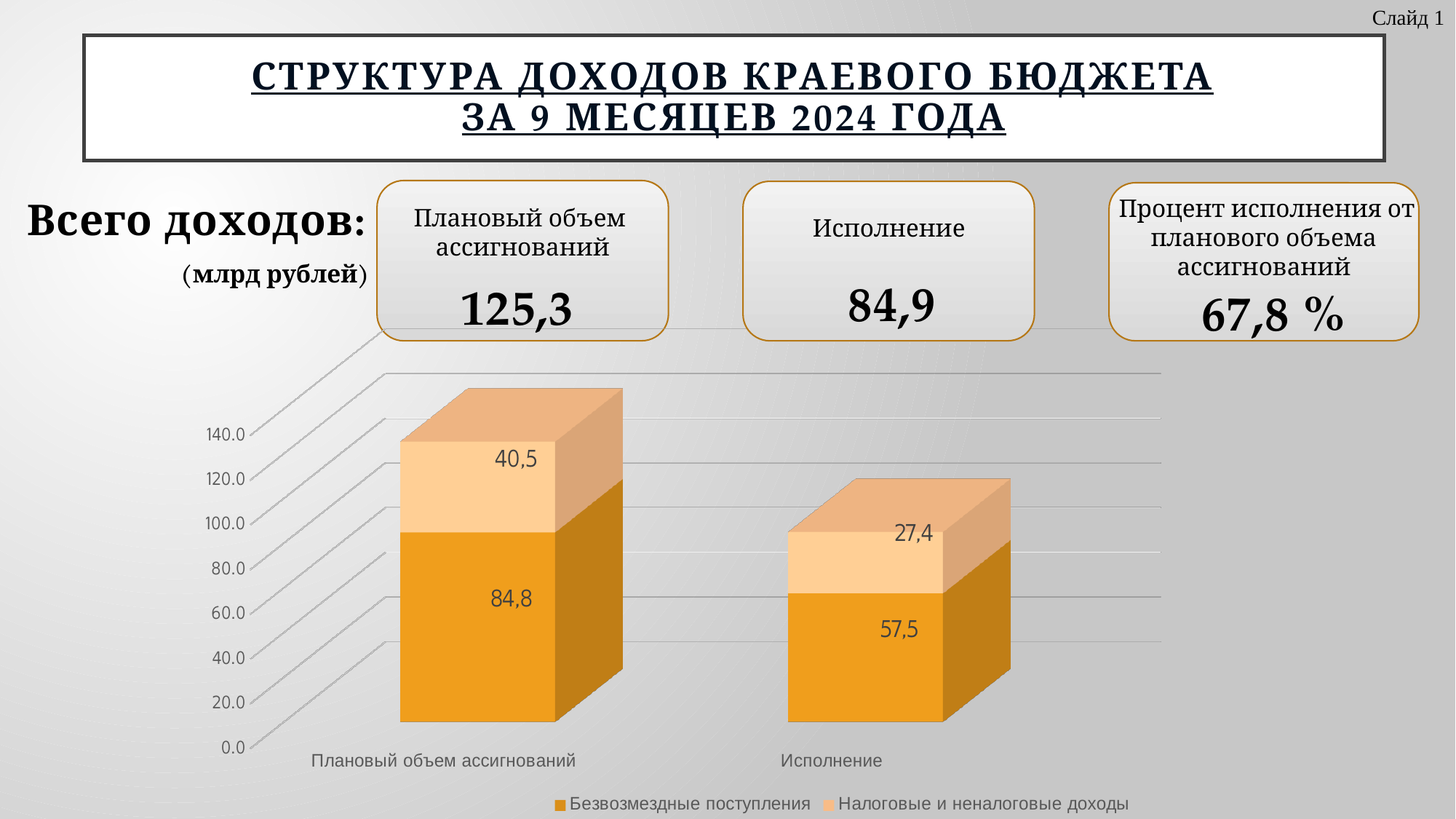

Слайд 1
# Структура доходов краевого бюджета ЗА 9 месяцев 2024 года

Всего доходов:
 Процент исполнения от планового объема ассигнований
Плановый объем
ассигнований
Исполнение

(млрд рублей)
84,9
125,3
67,8 %

[unsupported chart]